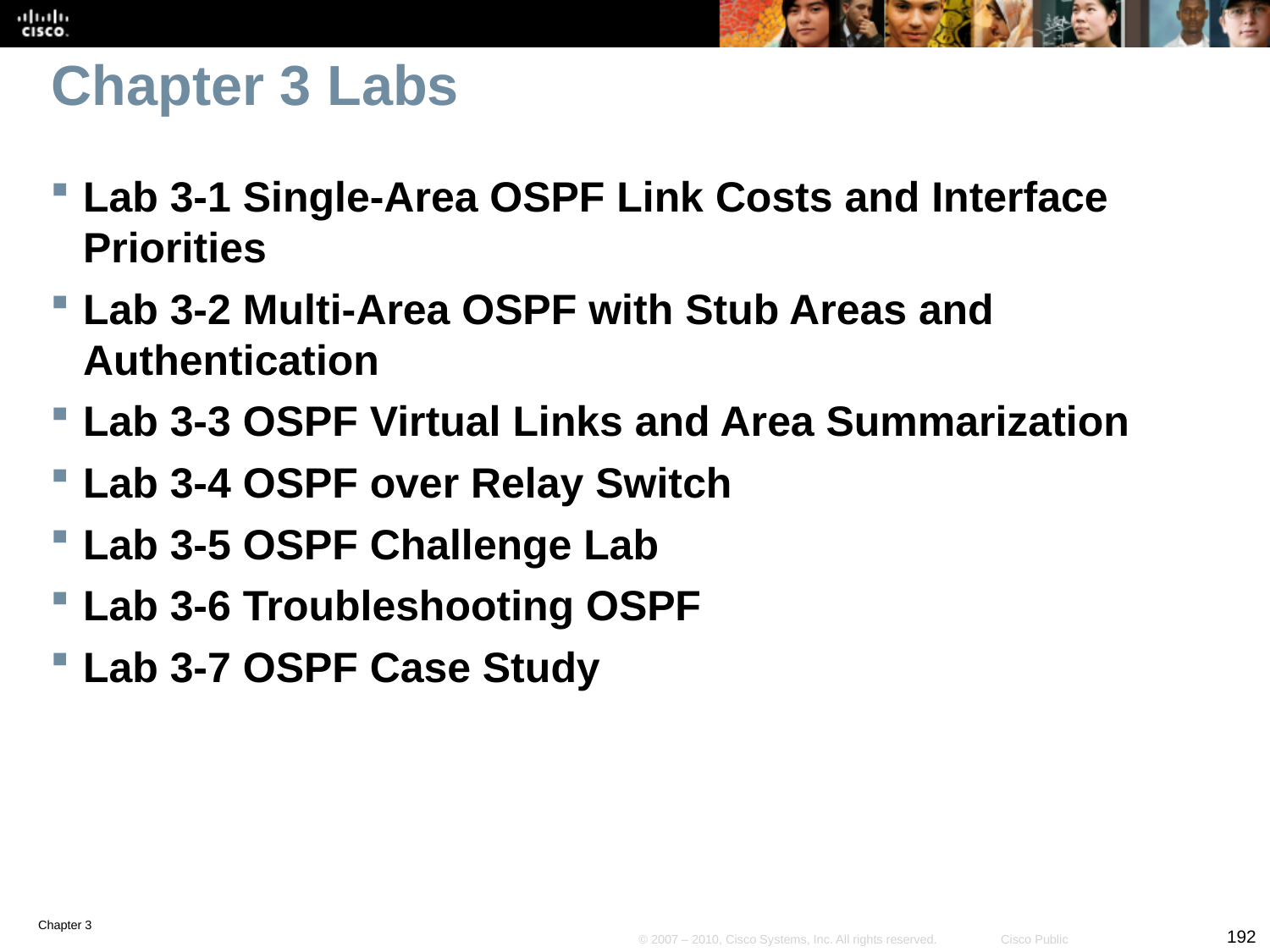

# Chapter 3 Labs
Lab 3-1 Single-Area OSPF Link Costs and Interface Priorities
Lab 3-2 Multi-Area OSPF with Stub Areas and Authentication
Lab 3-3 OSPF Virtual Links and Area Summarization
Lab 3-4 OSPF over Relay Switch
Lab 3-5 OSPF Challenge Lab
Lab 3-6 Troubleshooting OSPF
Lab 3-7 OSPF Case Study